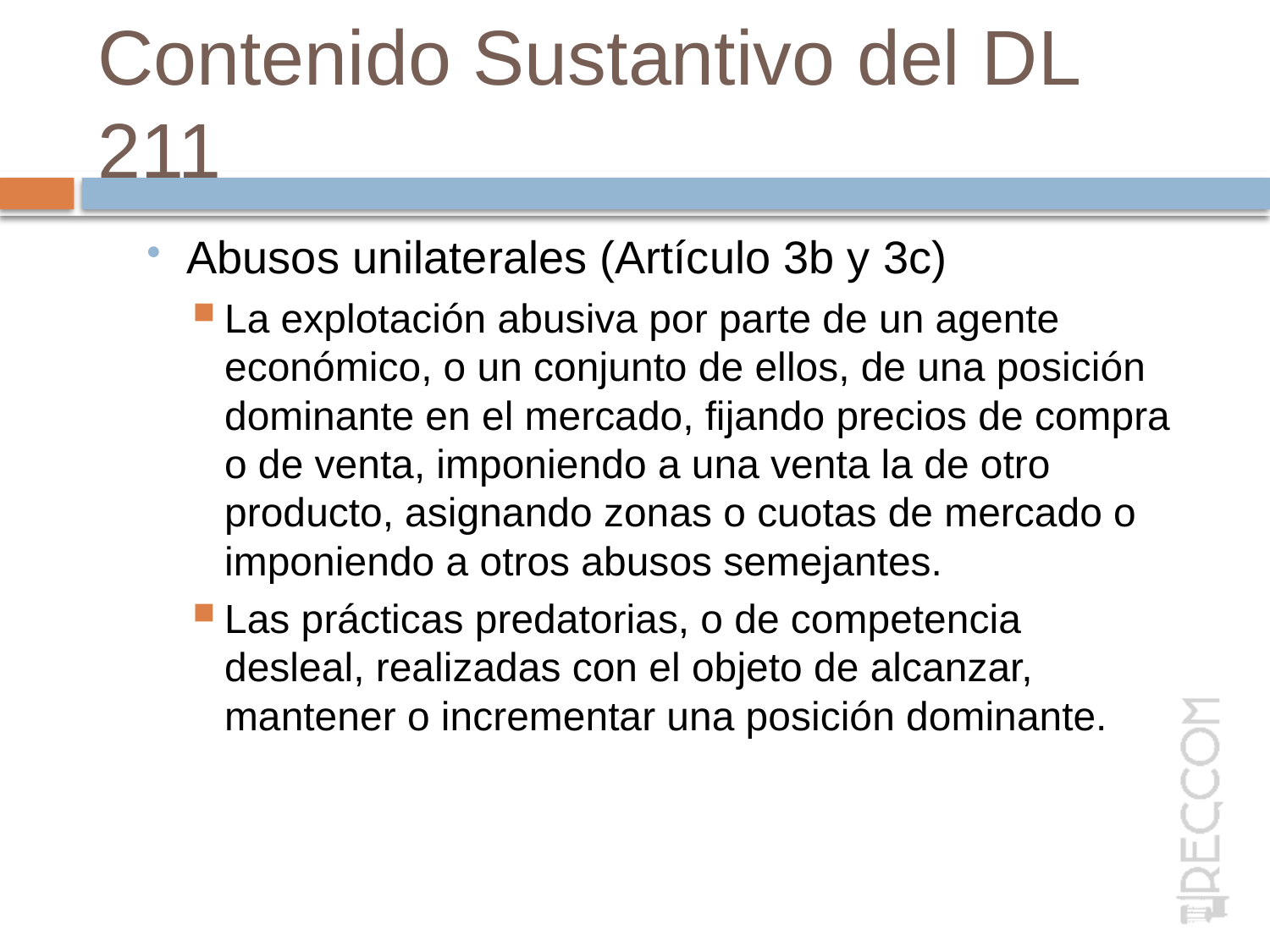

# Contenido Sustantivo del DL 211
Abusos unilaterales (Artículo 3b y 3c)
La explotación abusiva por parte de un agente económico, o un conjunto de ellos, de una posición dominante en el mercado, fijando precios de compra o de venta, imponiendo a una venta la de otro producto, asignando zonas o cuotas de mercado o imponiendo a otros abusos semejantes.
Las prácticas predatorias, o de competencia desleal, realizadas con el objeto de alcanzar, mantener o incrementar una posición dominante.